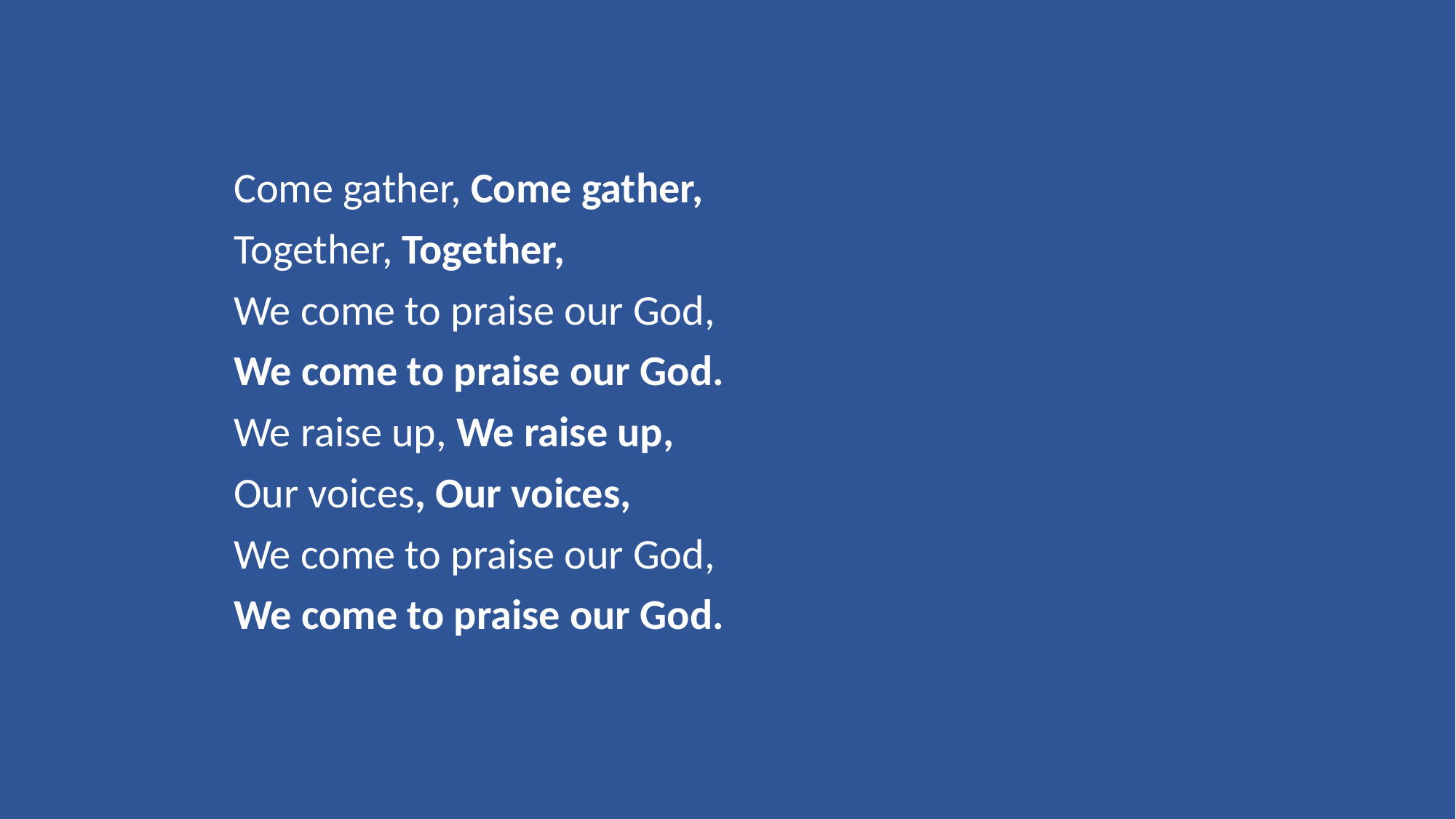

Come gather, Come gather,
Together, Together,
We come to praise our God,
We come to praise our God.
We raise up, We raise up,
Our voices, Our voices,
We come to praise our God,
We come to praise our God.